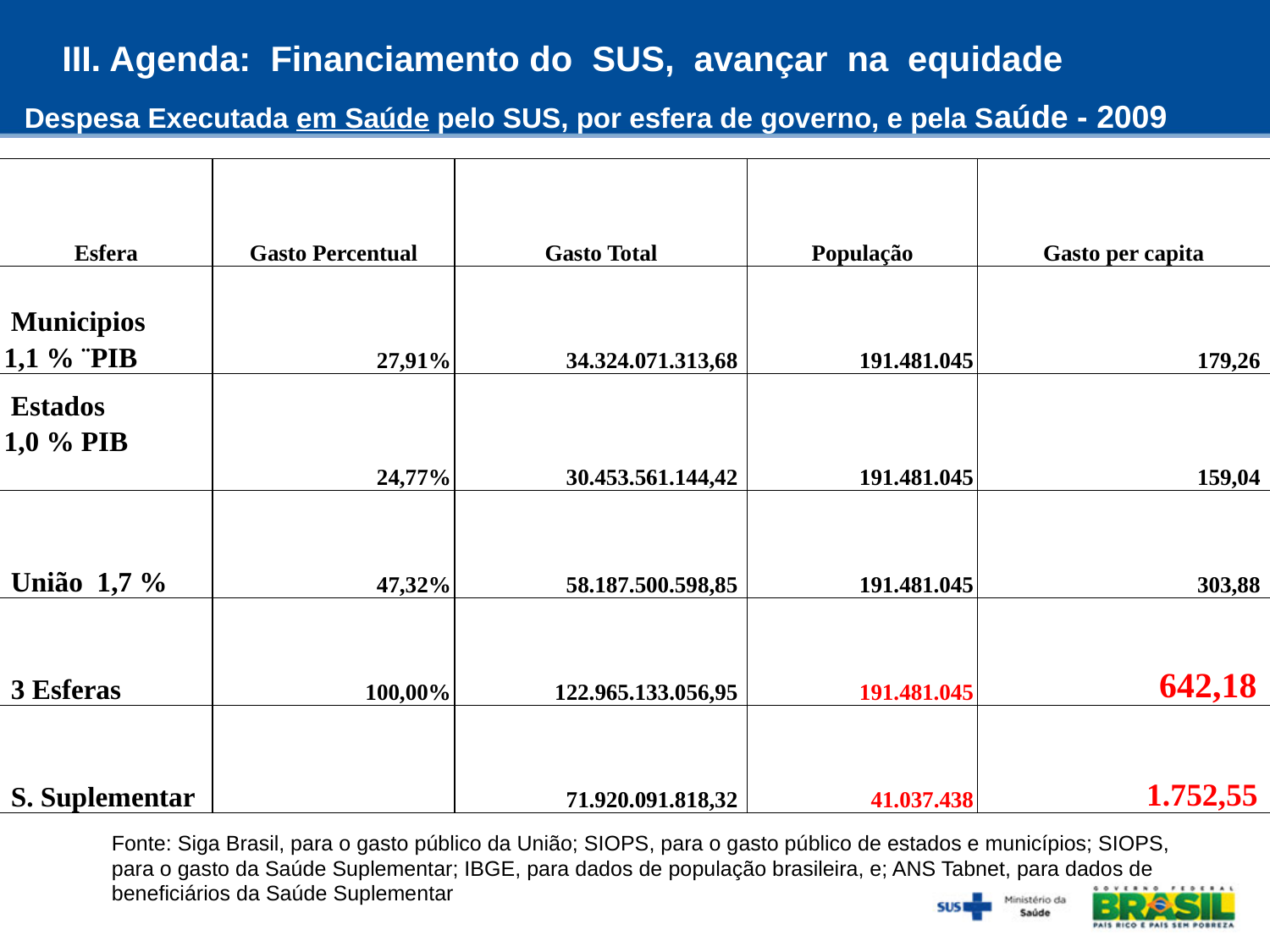

III. Agenda:  Financiamento do  SUS,  avançar  na  equidade
 Despesa Executada em Saúde pelo SUS, por esfera de governo, e pela Saúde - 2009 Suplementar, no ano de 2009
| Esfera | Gasto Percentual | Gasto Total | População | Gasto per capita |
| --- | --- | --- | --- | --- |
| Municipios 1,1 % ¨PIB | 27,91% | 34.324.071.313,68 | 191.481.045 | 179,26 |
| Estados 1,0 % PIB | 24,77% | 30.453.561.144,42 | 191.481.045 | 159,04 |
| União 1,7 % | 47,32% | 58.187.500.598,85 | 191.481.045 | 303,88 |
| 3 Esferas | 100,00% | 122.965.133.056,95 | 191.481.045 | 642,18 |
| S. Suplementar |  | 71.920.091.818,32 | 41.037.438 | 1.752,55 |
Fonte: Siga Brasil, para o gasto público da União; SIOPS, para o gasto público de estados e municípios; SIOPS, para o gasto da Saúde Suplementar; IBGE, para dados de população brasileira, e; ANS Tabnet, para dados de beneficiários da Saúde Suplementar